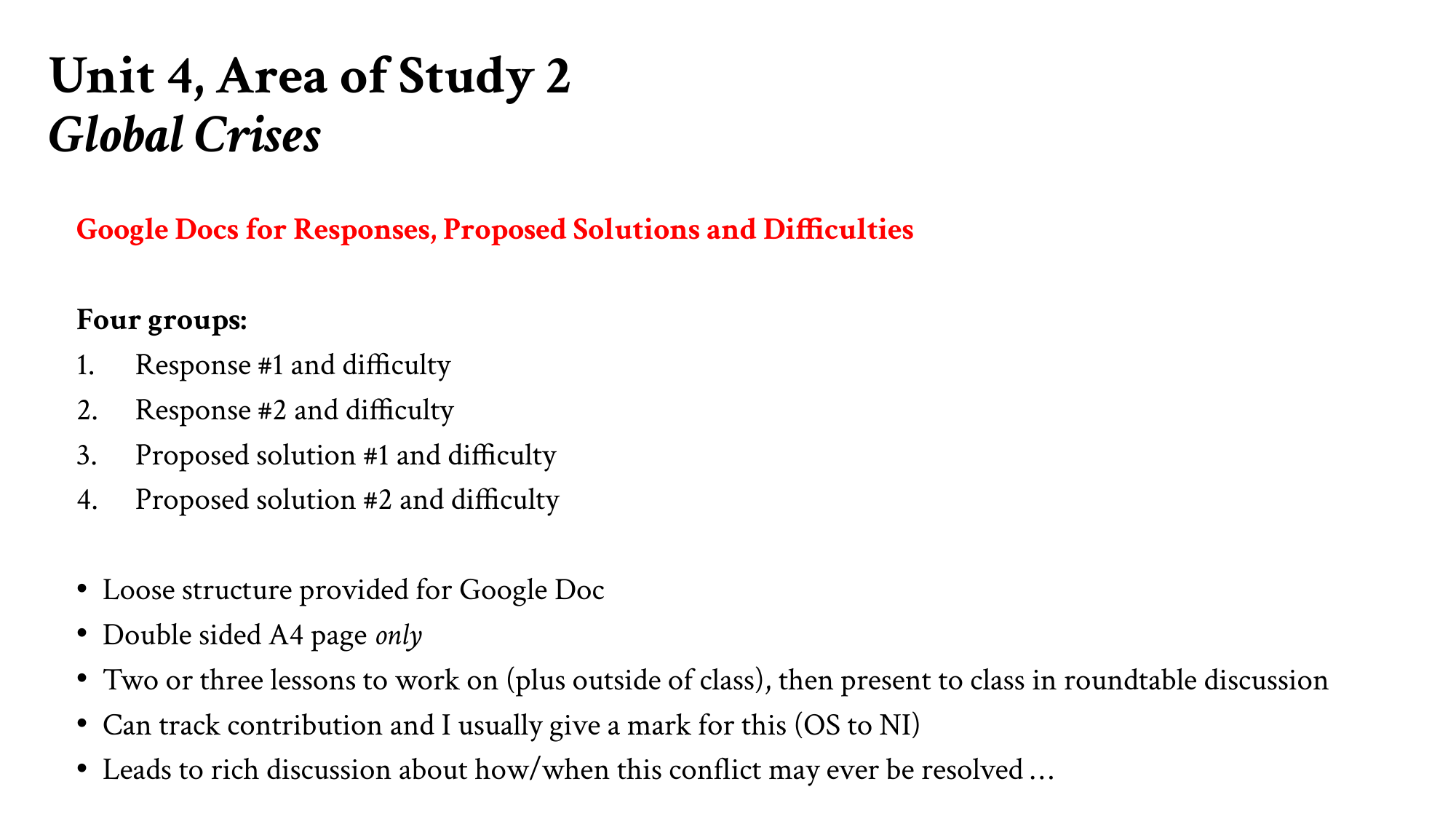

# Unit 4, Area of Study 2 Global Crises
Google Docs for Responses, Proposed Solutions and Difficulties

Four groups:
Response #1 and difficulty
Response #2 and difficulty
Proposed solution #1 and difficulty
Proposed solution #2 and difficulty

Loose structure provided for Google Doc
Double sided A4 page only
Two or three lessons to work on (plus outside of class), then present to class in roundtable discussion
Can track contribution and I usually give a mark for this (OS to NI)
Leads to rich discussion about how/when this conflict may ever be resolved …